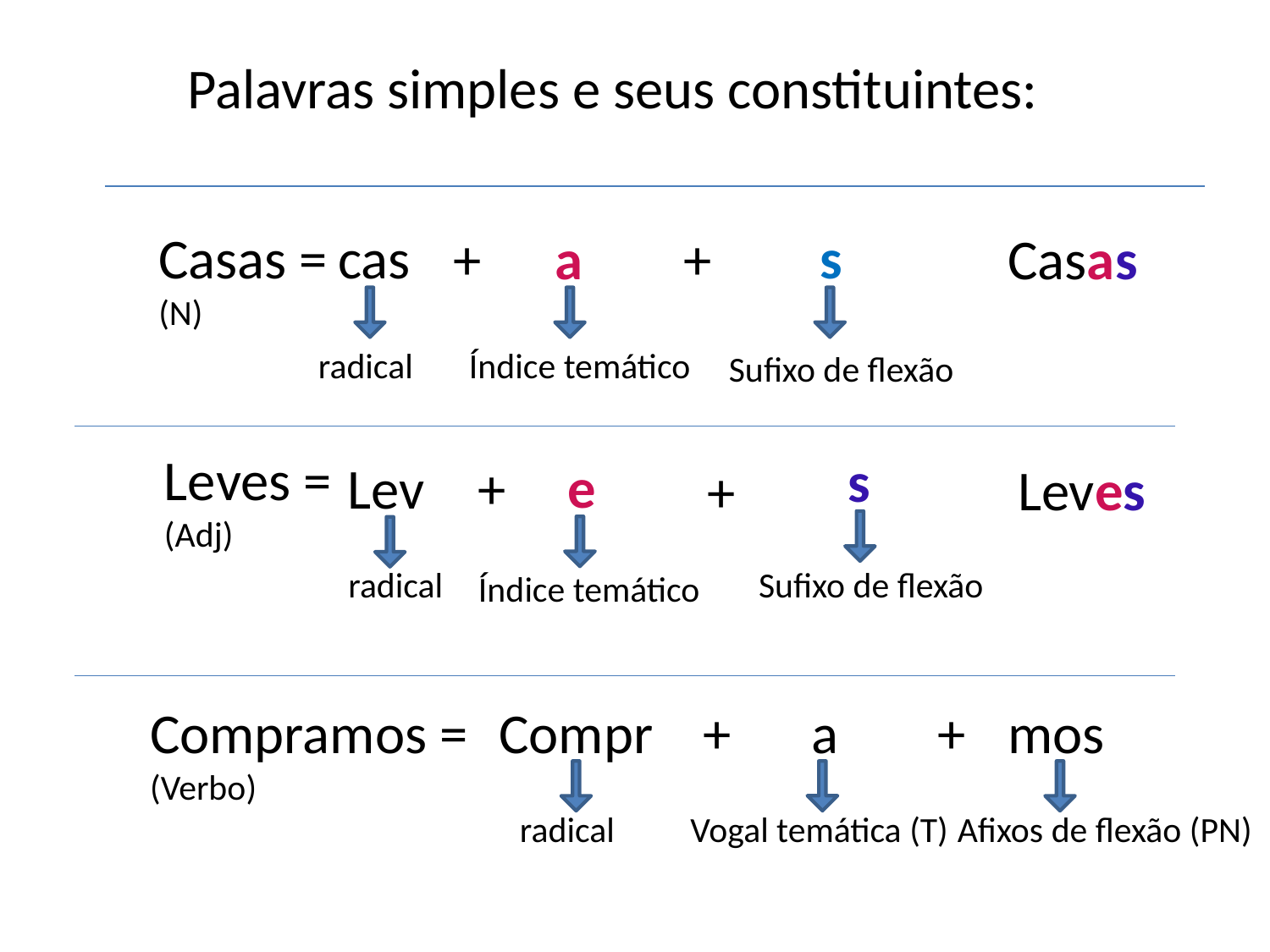

Palavras simples e seus constituintes:
Casas =
(N)
cas
s
+
a
+
Casas

radical
Índice temático
Sufixo de flexão
Leves =
(Adj)
s
e
+
Lev
Leves
+

radical
Sufixo de flexão
Índice temático
Compramos =
(Verbo)
Compr
+
a
+
mos

radical
Vogal temática (T)
Afixos de flexão (PN)